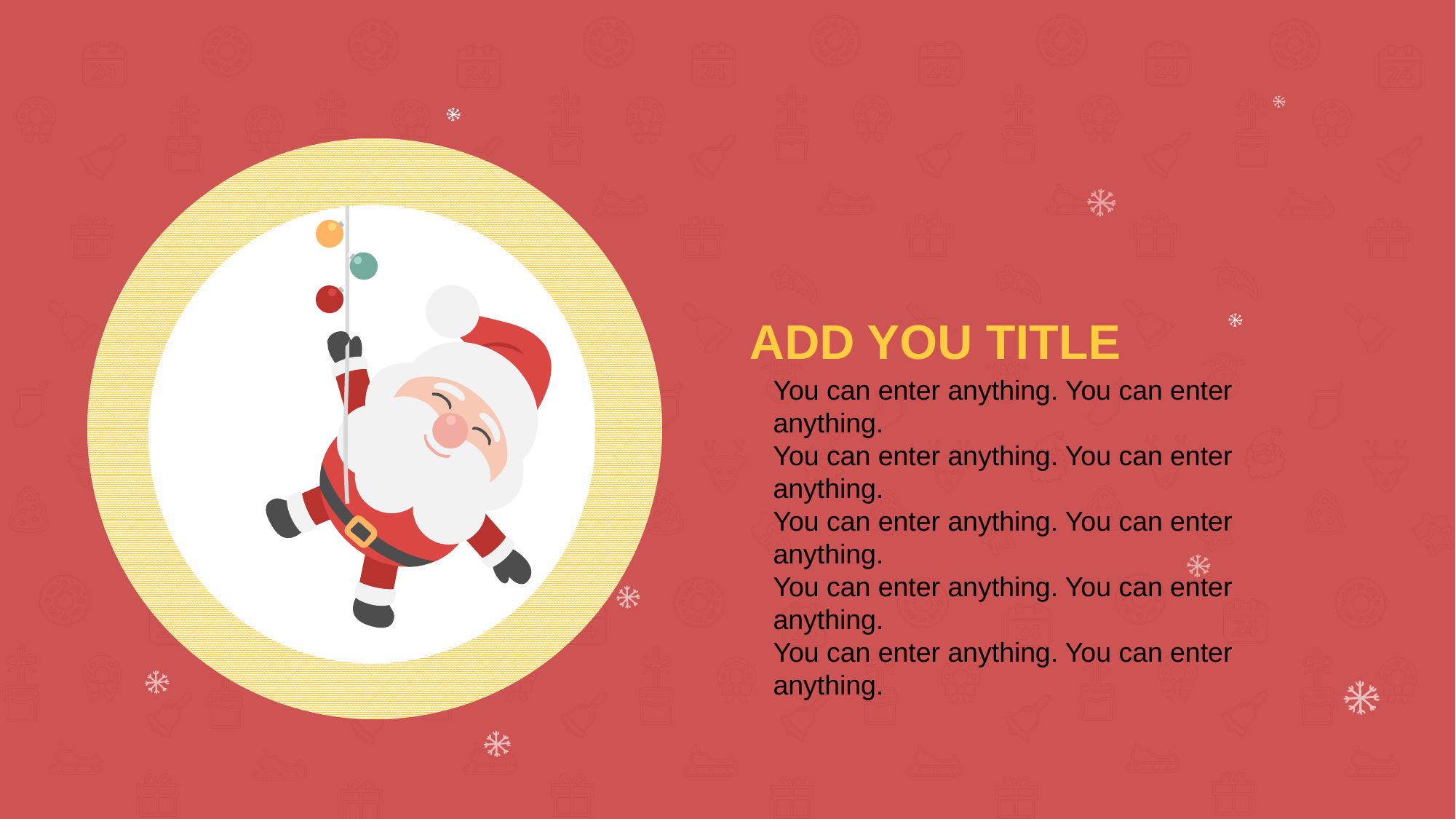

ADD YOU TITLE
You can enter anything. You can enter anything.
You can enter anything. You can enter anything.
You can enter anything. You can enter anything.
You can enter anything. You can enter anything.
You can enter anything. You can enter anything.